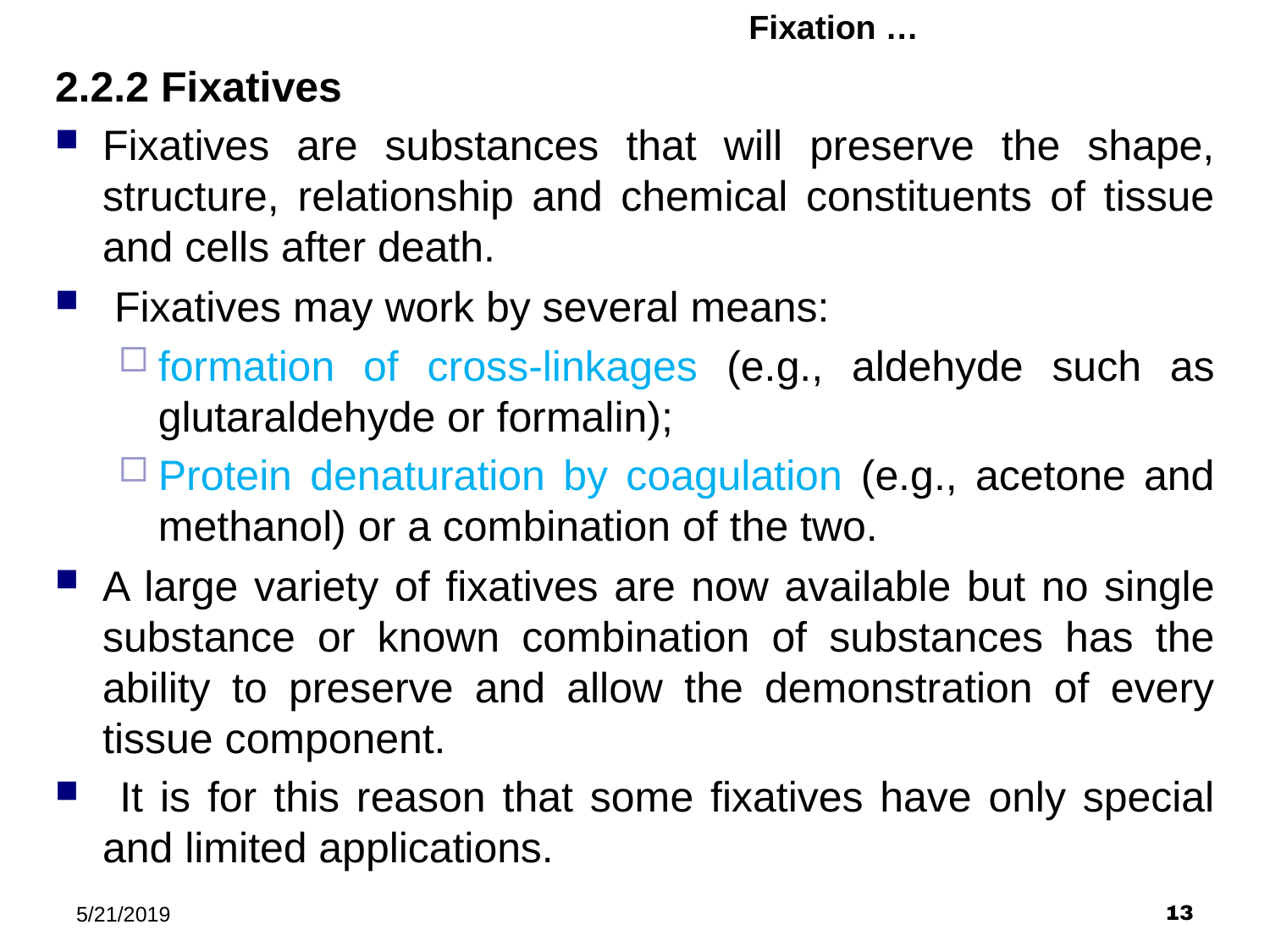

# Fixation …
2.2.2 Fixatives
Fixatives are substances that will preserve the shape, structure, relationship and chemical constituents of tissue and cells after death.
 Fixatives may work by several means:
formation of cross-linkages (e.g., aldehyde such as glutaraldehyde or formalin);
Protein denaturation by coagulation (e.g., acetone and methanol) or a combination of the two.
A large variety of fixatives are now available but no single substance or known combination of substances has the ability to preserve and allow the demonstration of every tissue component.
 It is for this reason that some fixatives have only special and limited applications.
5/21/2019
13